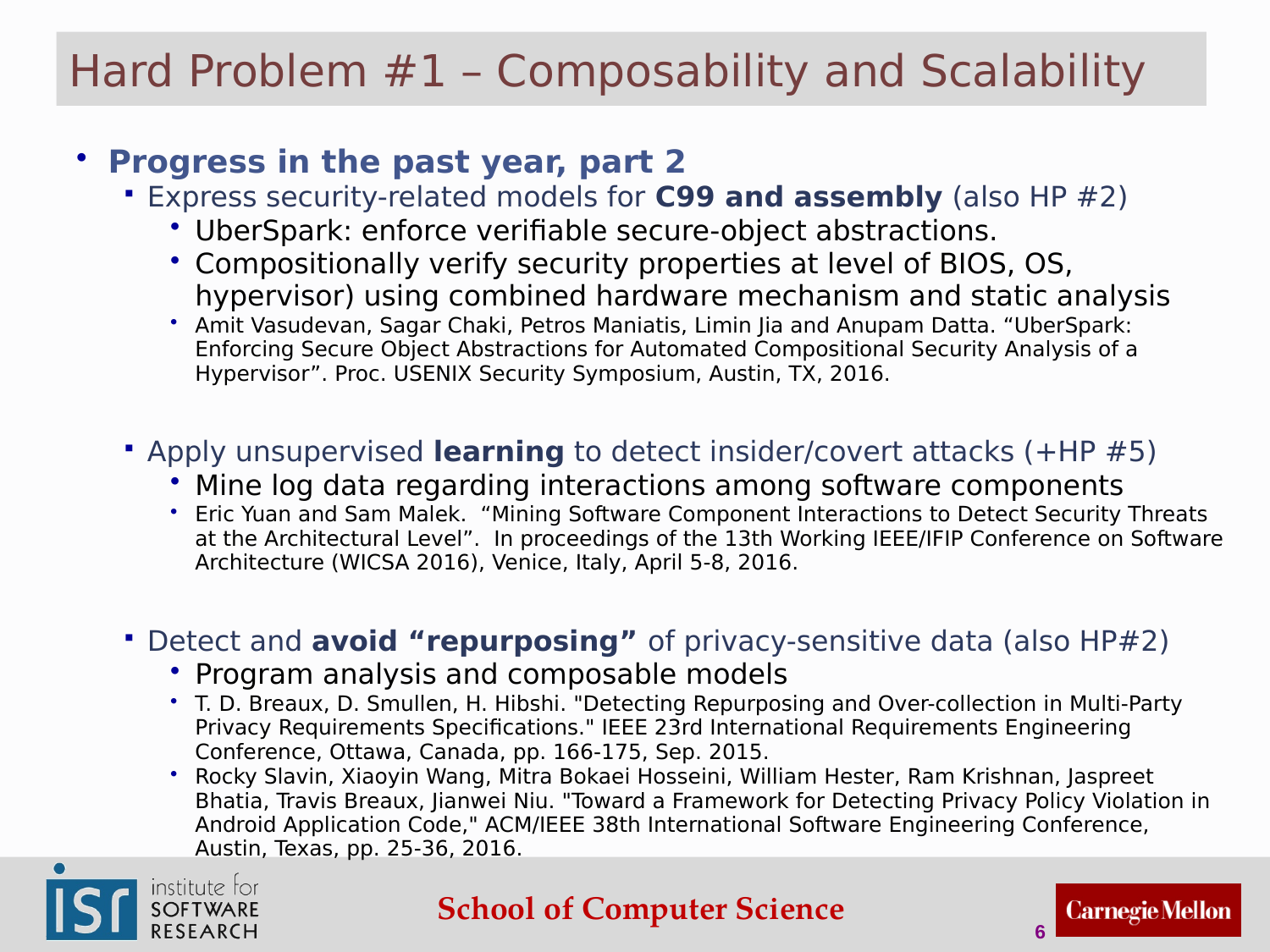

# Hard Problem #1 – Composability and Scalability
Progress in the past year, part 2
Express security-related models for C99 and assembly (also HP #2)
UberSpark: enforce verifiable secure-object abstractions.
Compositionally verify security properties at level of BIOS, OS, hypervisor) using combined hardware mechanism and static analysis
Amit Vasudevan, Sagar Chaki, Petros Maniatis, Limin Jia and Anupam Datta. “UberSpark: Enforcing Secure Object Abstractions for Automated Compositional Security Analysis of a Hypervisor”. Proc. USENIX Security Symposium, Austin, TX, 2016.

Apply unsupervised learning to detect insider/covert attacks (+HP #5)
Mine log data regarding interactions among software components
Eric Yuan and Sam Malek.  “Mining Software Component Interactions to Detect Security Threats at the Architectural Level”.  In proceedings of the 13th Working IEEE/IFIP Conference on Software Architecture (WICSA 2016), Venice, Italy, April 5-8, 2016.

Detect and avoid “repurposing” of privacy-sensitive data (also HP#2)
Program analysis and composable models
T. D. Breaux, D. Smullen, H. Hibshi. "Detecting Repurposing and Over-collection in Multi-Party Privacy Requirements Specifications." IEEE 23rd International Requirements Engineering Conference, Ottawa, Canada, pp. 166-175, Sep. 2015.
Rocky Slavin, Xiaoyin Wang, Mitra Bokaei Hosseini, William Hester, Ram Krishnan, Jaspreet Bhatia, Travis Breaux, Jianwei Niu. "Toward a Framework for Detecting Privacy Policy Violation in Android Application Code," ACM/IEEE 38th International Software Engineering Conference, Austin, Texas, pp. 25-36, 2016.
6